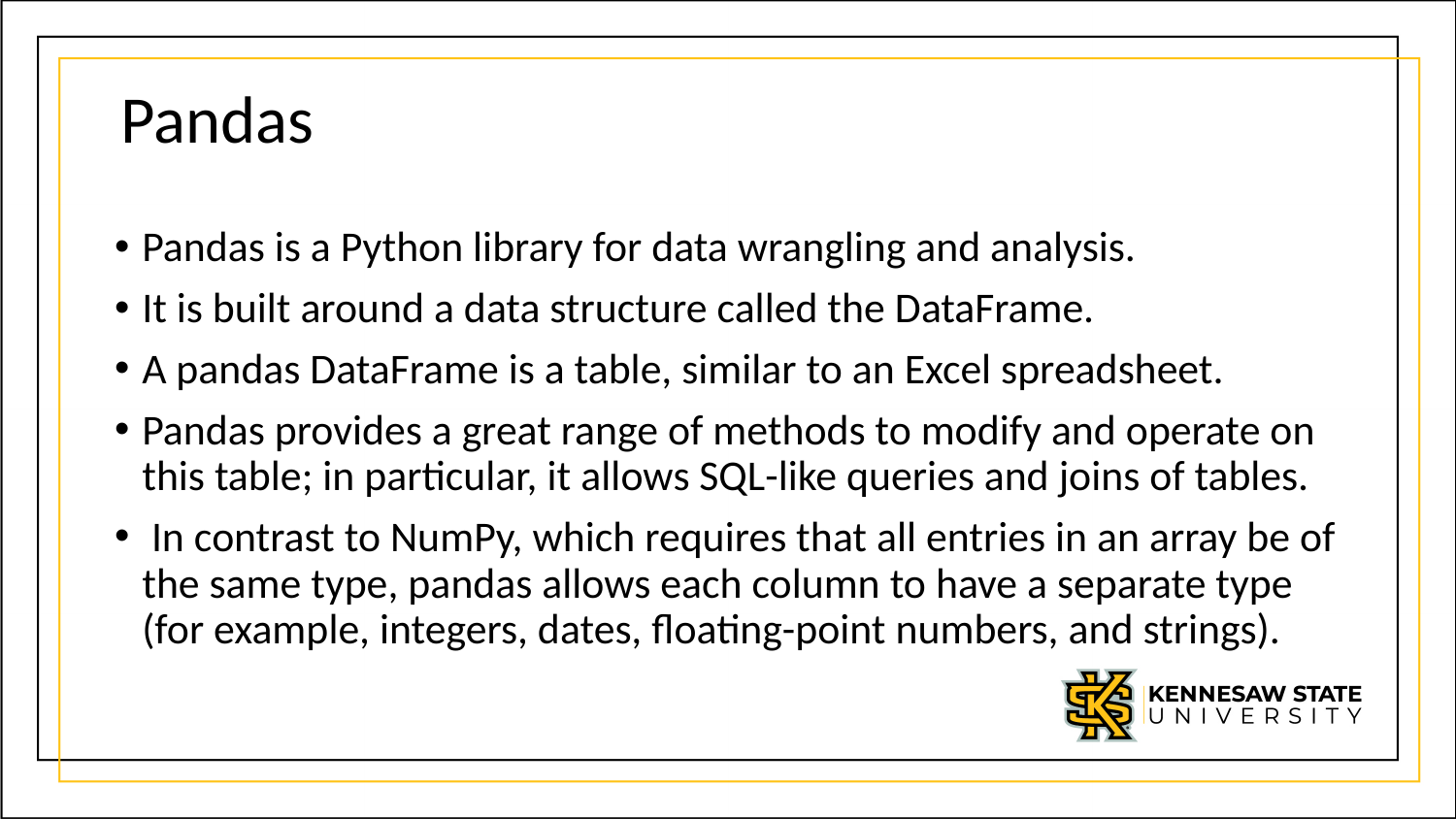

# Pandas
Pandas is a Python library for data wrangling and analysis.
It is built around a data structure called the DataFrame.
A pandas DataFrame is a table, similar to an Excel spreadsheet.
Pandas provides a great range of methods to modify and operate on this table; in particular, it allows SQL-like queries and joins of tables.
 In contrast to NumPy, which requires that all entries in an array be of the same type, pandas allows each column to have a separate type (for example, integers, dates, floating-point numbers, and strings).